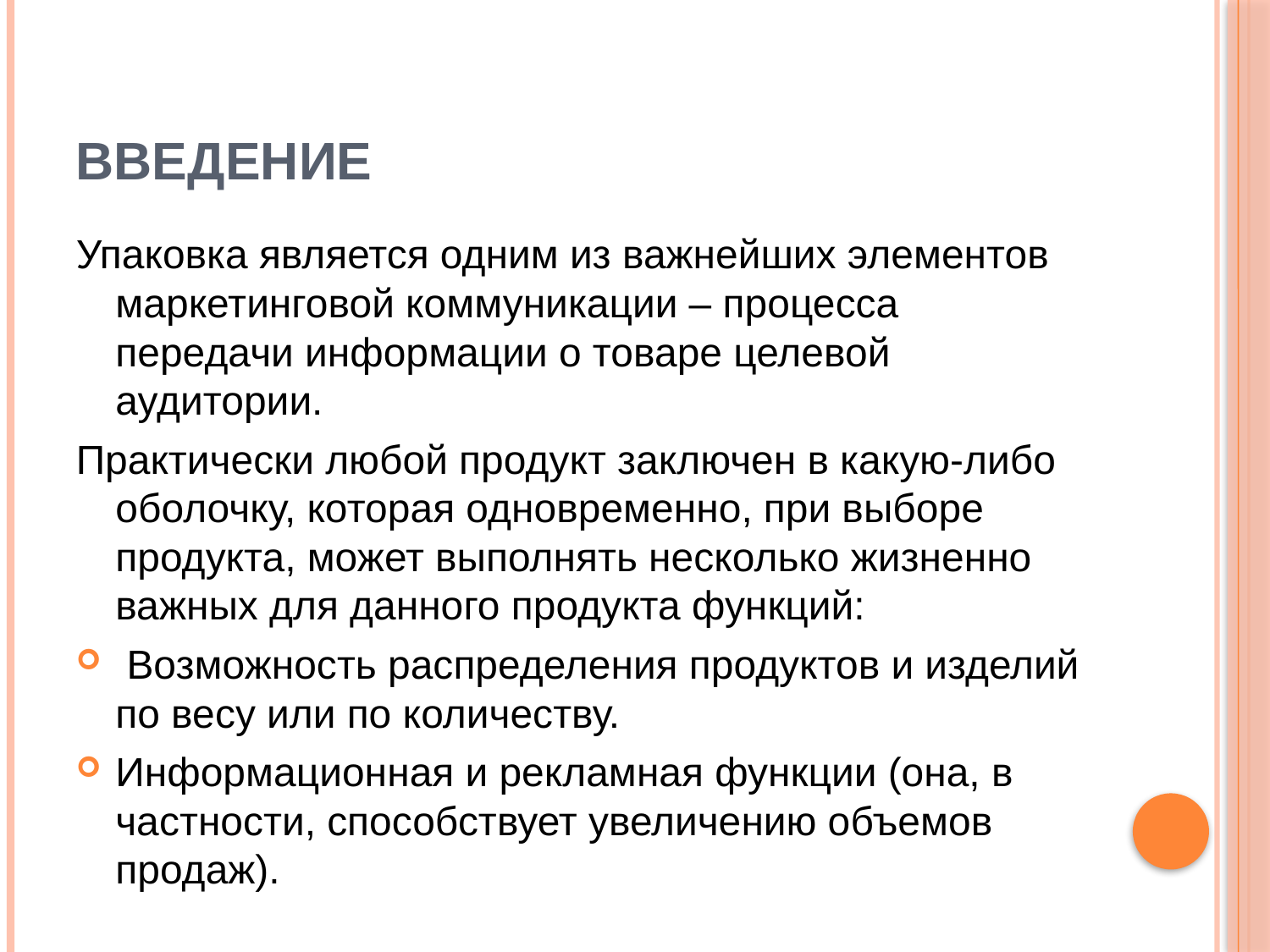

# Введение
Упаковка является одним из важнейших элементов маркетинговой коммуникации – процесса передачи информации о товаре целевой аудитории.
Практически любой продукт заключен в какую-либо оболочку, которая одновременно, при выборе продукта, может выполнять несколько жизненно важных для данного продукта функций:
 Возможность распределения продуктов и изделий по весу или по количеству.
Информационная и рекламная функции (она, в частности, способствует увеличению объемов продаж).